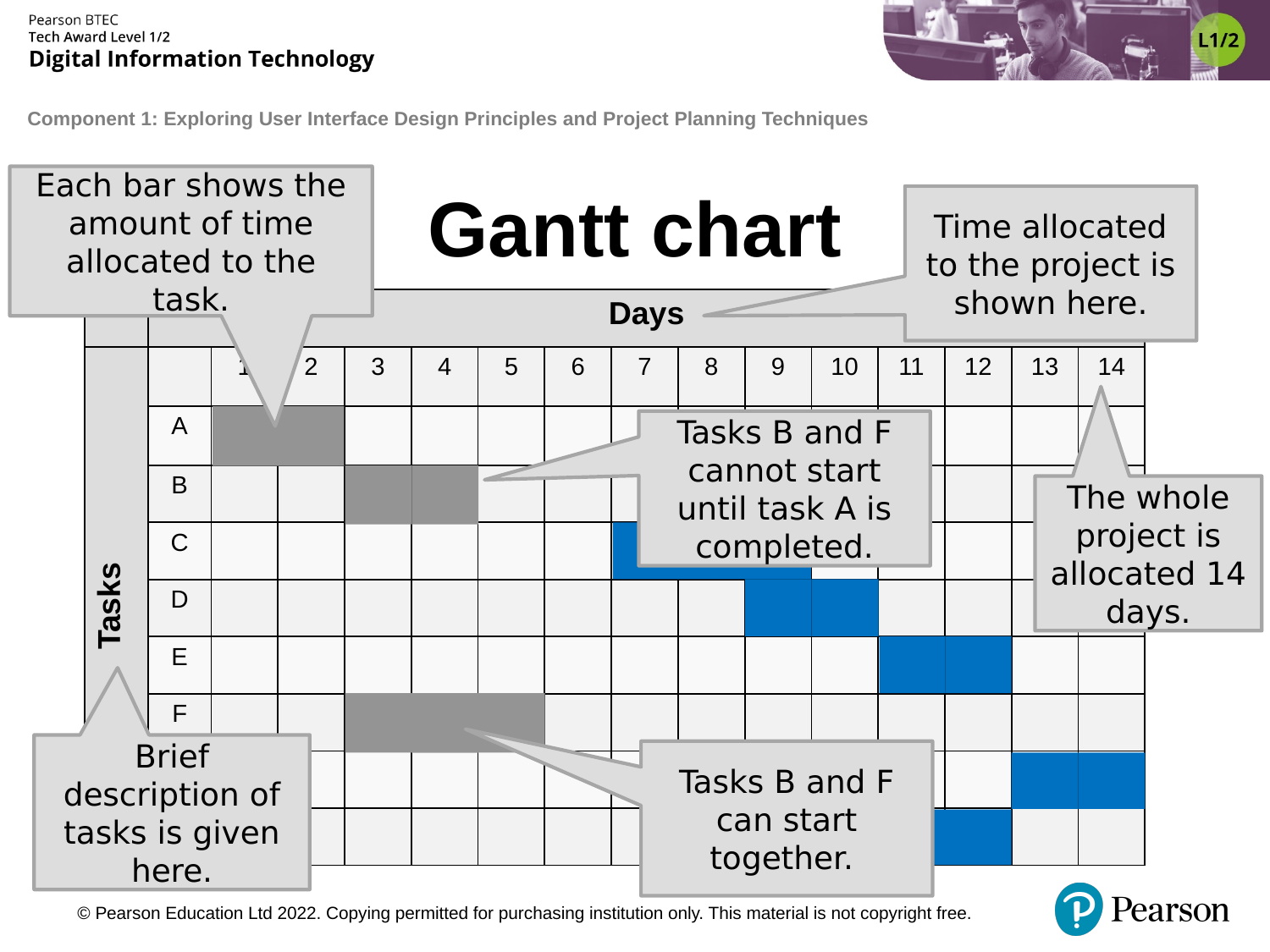

Each bar shows the amount of time allocated to the task.

# Gantt chart

Time allocated to the project is shown here.
|  | Days |  |  |  |  |  |  |  |  |  |  |  |  |  |  |
| --- | --- | --- | --- | --- | --- | --- | --- | --- | --- | --- | --- | --- | --- | --- | --- |
| Tasks |  | 1 | 2 | 3 | 4 | 5 | 6 | 7 | 8 | 9 | 10 | 11 | 12 | 13 | 14 |
|  | A |  |  |  |  |  |  |  |  |  |  |  |  |  |  |
|  | B |  |  |  |  |  |  |  |  |  |  |  |  |  |  |
|  | C |  |  |  |  |  |  |  |  |  |  |  |  |  |  |
|  | D |  |  |  |  |  |  |  |  |  |  |  |  |  |  |
|  | E |  |  |  |  |  |  |  |  |  |  |  |  |  |  |
|  | F |  |  |  |  |  |  |  |  |  |  |  |  |  |  |
|  | G |  |  |  |  |  |  |  |  |  |  |  |  |  |  |
|  | H |  |  |  |  |  |  |  |  |  |  |  |  |  |  |

The whole project is allocated 14 days.
Tasks B and F cannot start until task A is completed.

Brief description of tasks is given here.

Tasks B and F can start together.